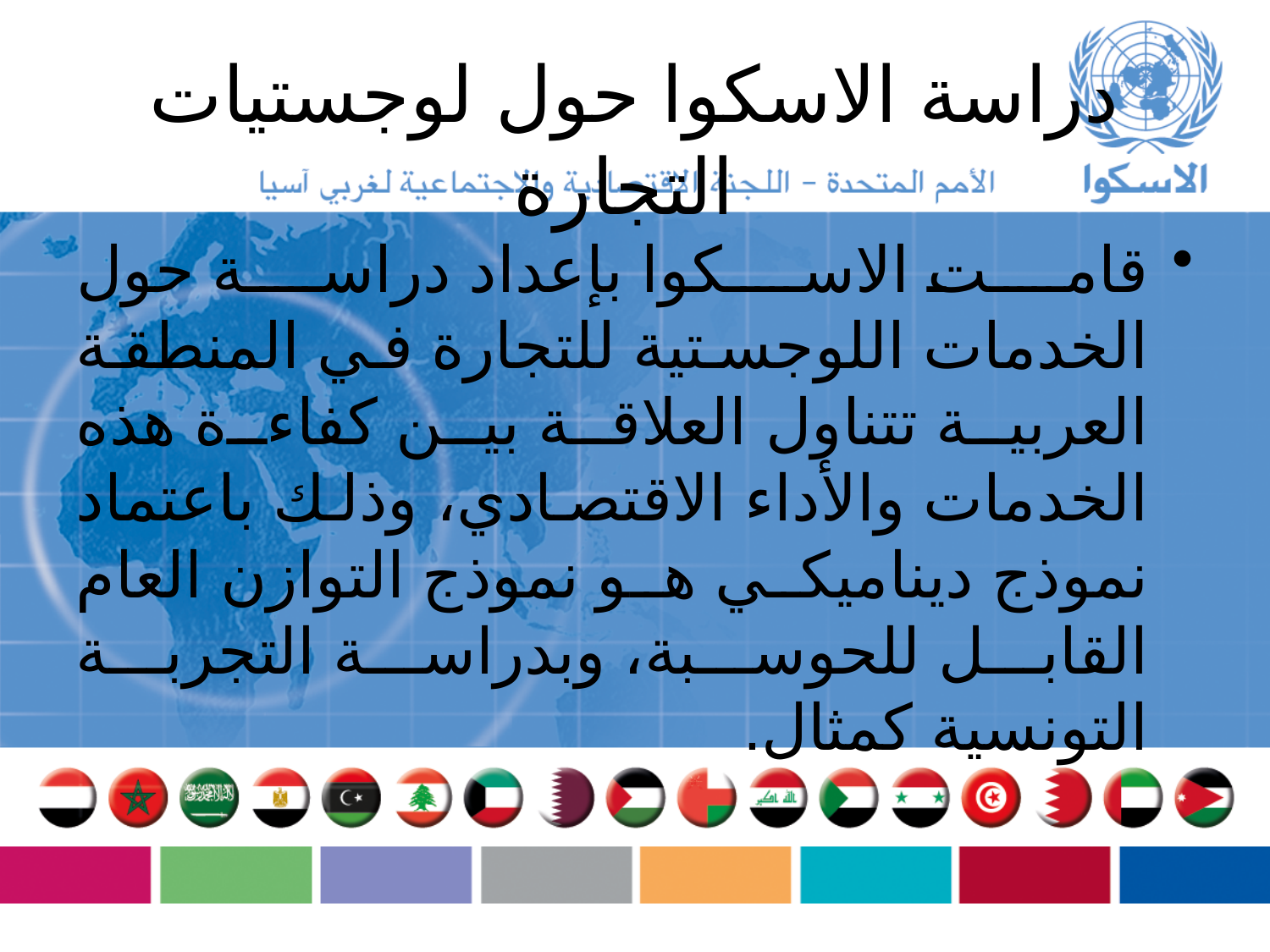

# دراسة الاسكوا حول لوجستيات التجارة
قامت الاسكوا بإعداد دراسة حول الخدمات اللوجستية للتجارة في المنطقة العربية تتناول العلاقة بين كفاءة هذه الخدمات والأداء الاقتصادي، وذلك باعتماد نموذج ديناميكي هو نموذج التوازن العام القابل للحوسبة، وبدراسة التجربة التونسية كمثال.